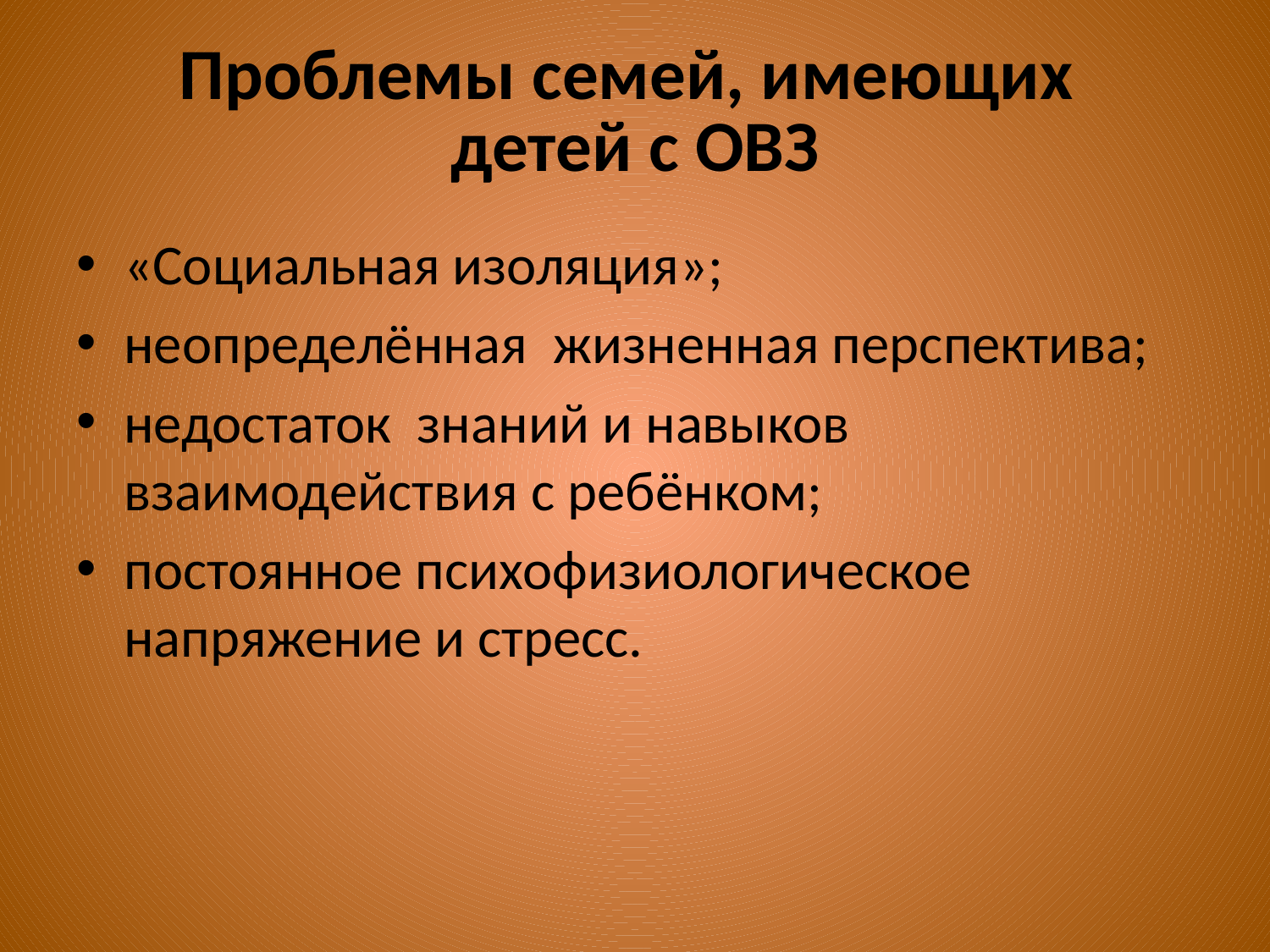

# Проблемы семей, имеющих детей с ОВЗ
«Социальная изоляция»;
неопределённая  жизненная перспектива;
недостаток  знаний и навыков взаимодействия с ребёнком;
постоянное психофизиологическое напряжение и стресс.